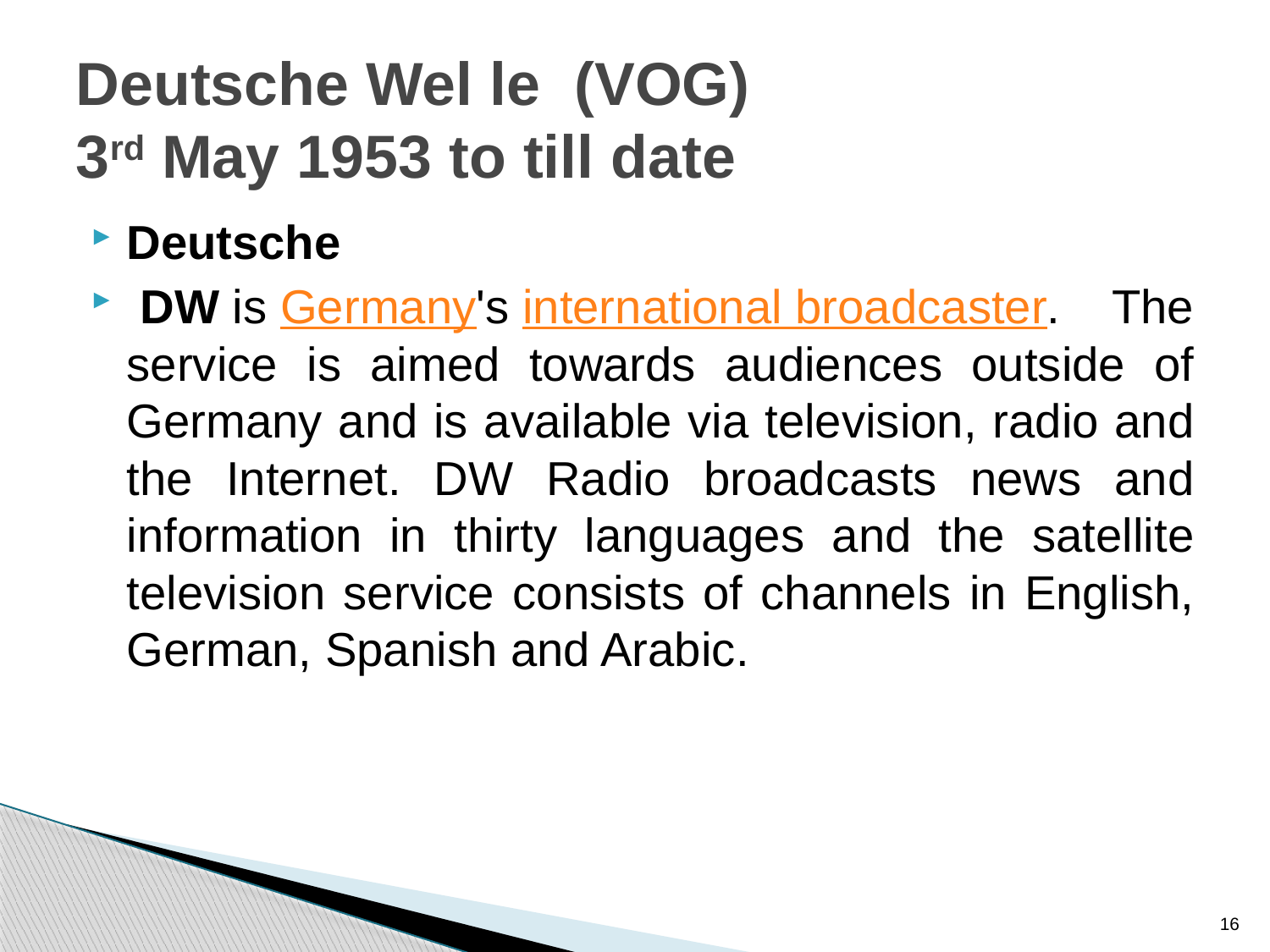

# Deutsche Wel le  (VOG) 3rd May 1953 to till date
Deutsche
 DW is Germany's international broadcaster. The service is aimed towards audiences outside of Germany and is available via television, radio and the Internet. DW Radio broadcasts news and information in thirty languages and the satellite television service consists of channels in English, German, Spanish and Arabic.
16